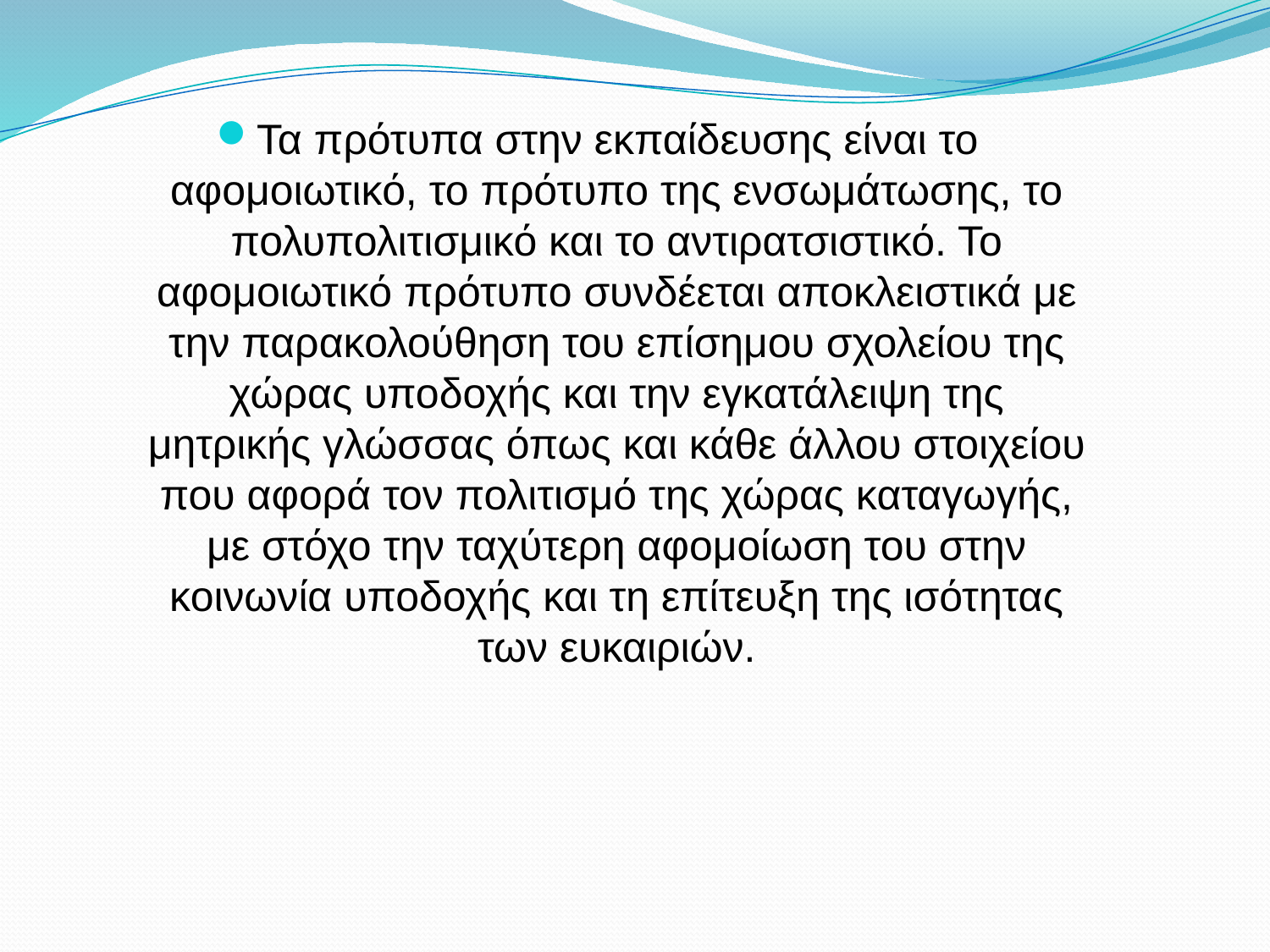

Τα πρότυπα στην εκπαίδευσης είναι το αφομοιωτικό, το πρότυπο της ενσωμάτωσης, το πολυπολιτισμικό και το αντιρατσιστικό. Το αφομοιωτικό πρότυπο συνδέεται αποκλειστικά με την παρακολούθηση του επίσημου σχολείου της χώρας υποδοχής και την εγκατάλειψη της μητρικής γλώσσας όπως και κάθε άλλου στοιχείου που αφορά τον πολιτισμό της χώρας καταγωγής, με στόχο την ταχύτερη αφομοίωση του στην κοινωνία υποδοχής και τη επίτευξη της ισότητας των ευκαιριών.